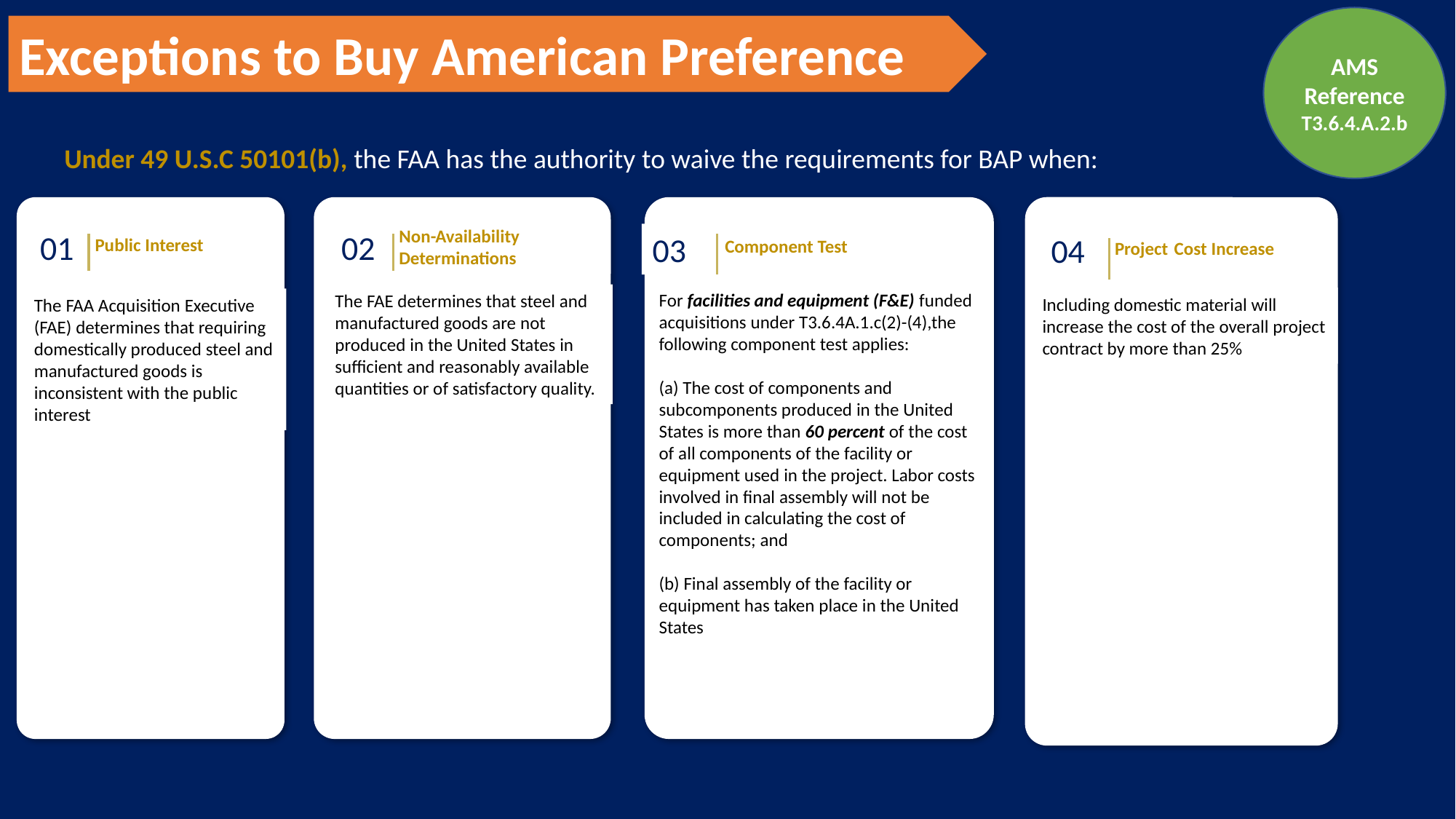

AMS Reference
T3.6.4.A.2.b
Exceptions to Buy American Preference

Under 49 U.S.C 50101(b), the FAA has the authority to waive the requirements for BAP when:

The FAA Acquisition Executive (FAE) determines that requiring domestically produced steel and manufactured goods is inconsistent with the public interest
01
Public Interest

The FAE determines that steel and manufactured goods are not produced in the United States in sufficient and reasonably available quantities or of satisfactory quality.
Non-Availability Determinations
02

Including domestic material will increase the cost of the overall project contract by more than 25%
04
Project Cost Increase

For facilities and equipment (F&E) funded acquisitions under T3.6.4A.1.c(2)-(4),the following component test applies:

(a) The cost of components and subcomponents produced in the United States is more than 60 percent of the cost of all components of the facility or equipment used in the project. Labor costs involved in final assembly will not be included in calculating the cost of components; and

(b) Final assembly of the facility or equipment has taken place in the United States
03
Component Test